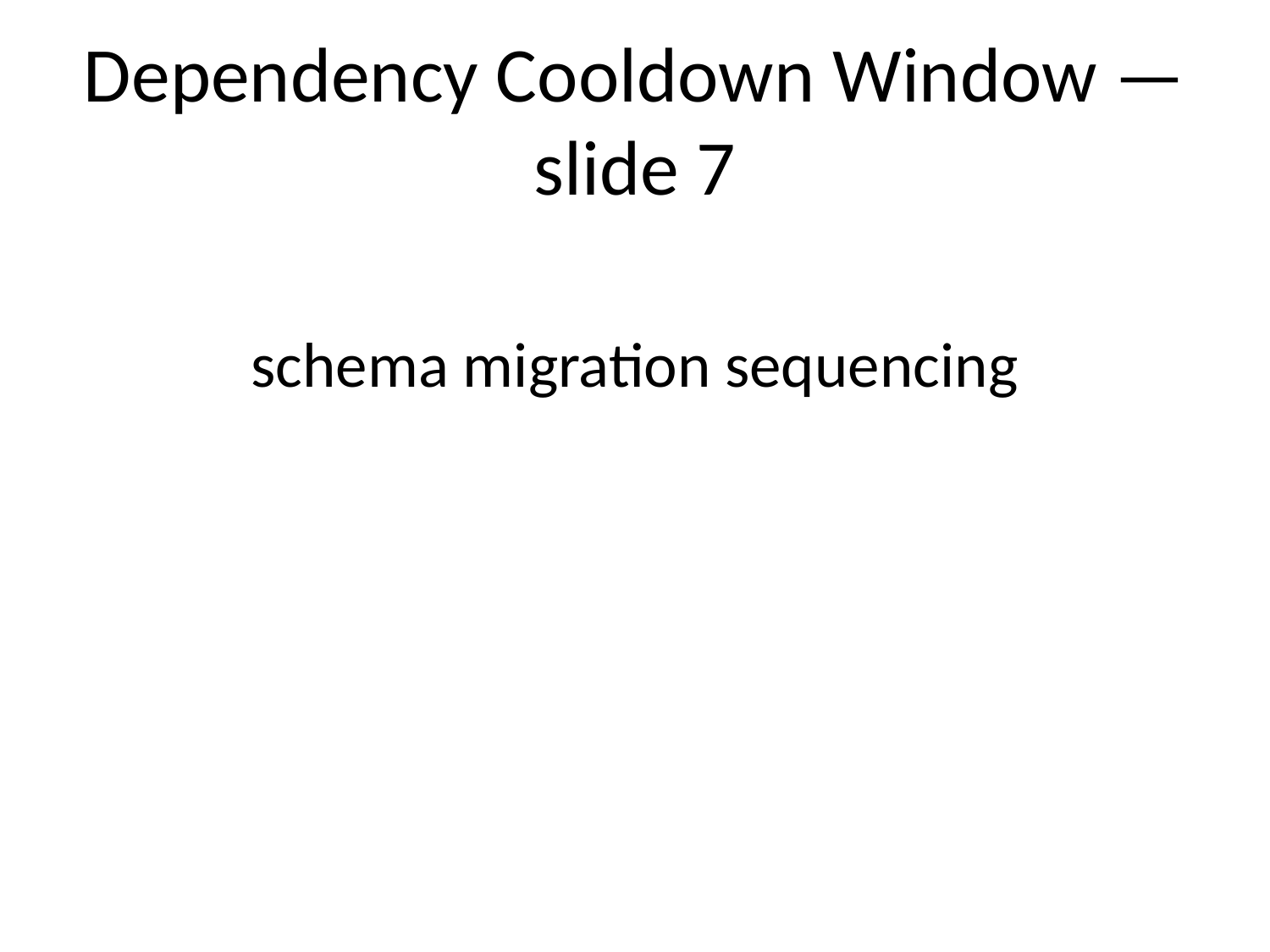

# Dependency Cooldown Window — slide 7
schema migration sequencing